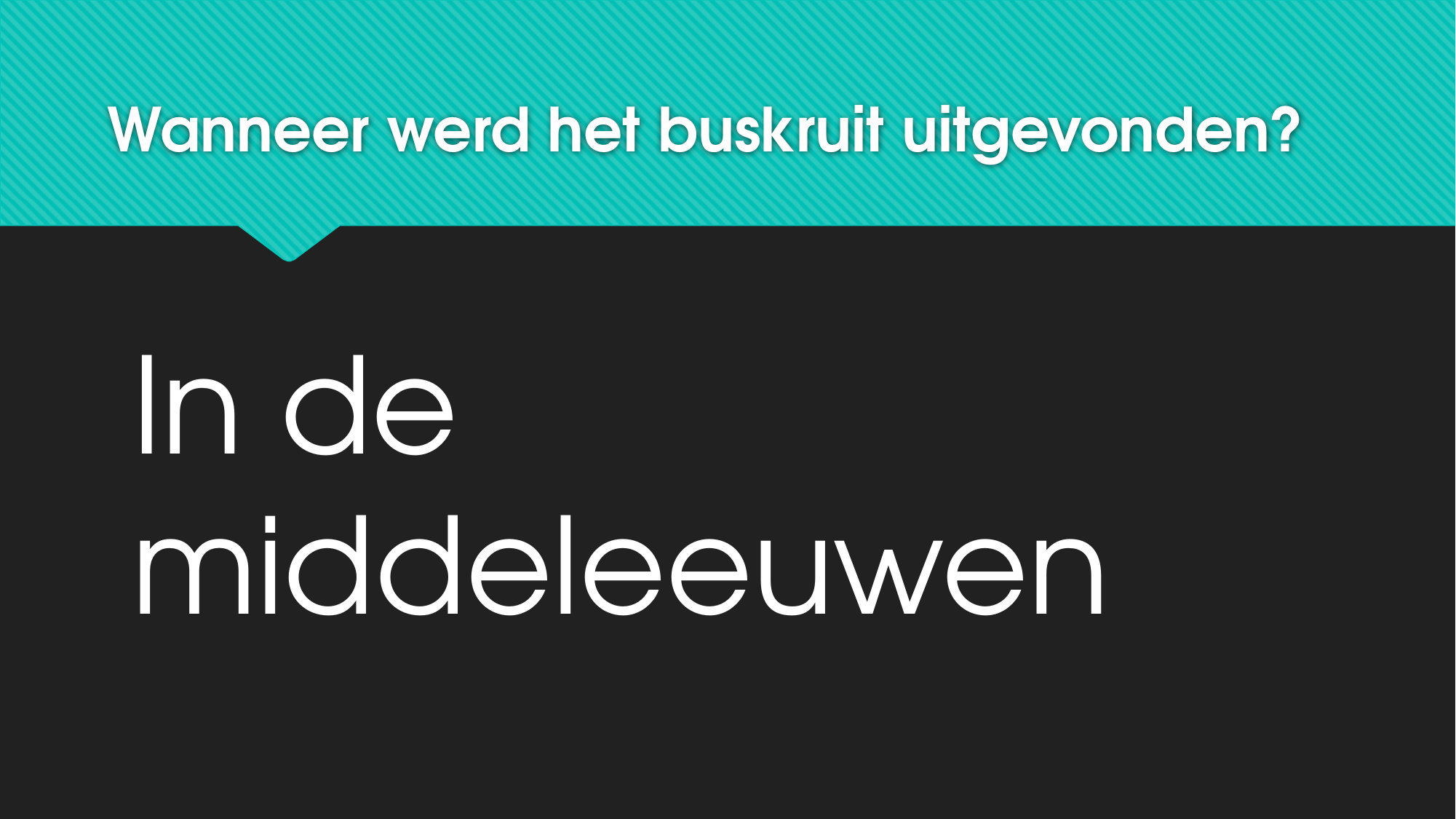

# Wanneer werd het buskruit uitgevonden?

In de middeleeuwen